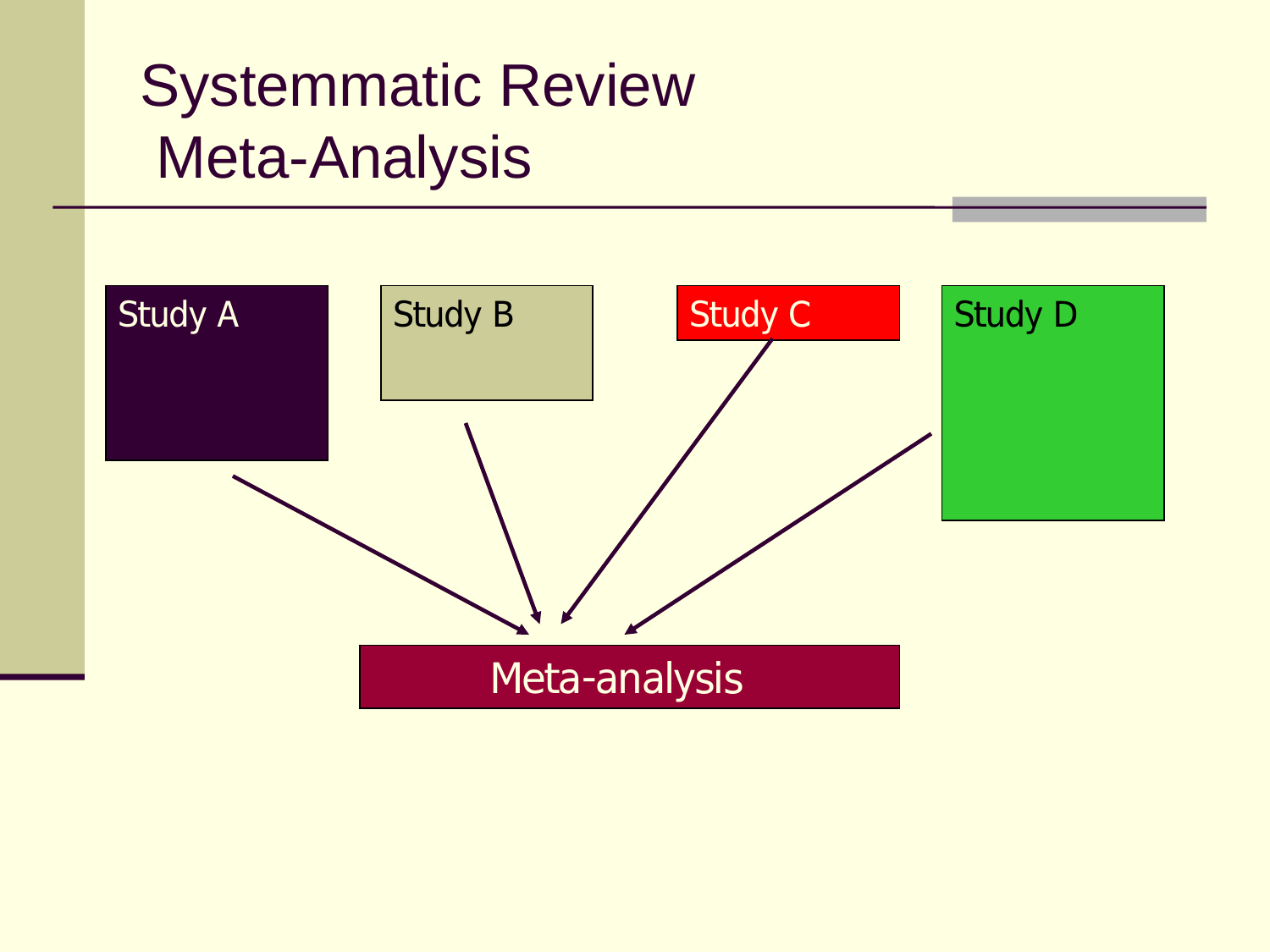

Systemmatic Review
 Meta-Analysis

Study A

Study B

Study C
Study D

         Meta-analysis